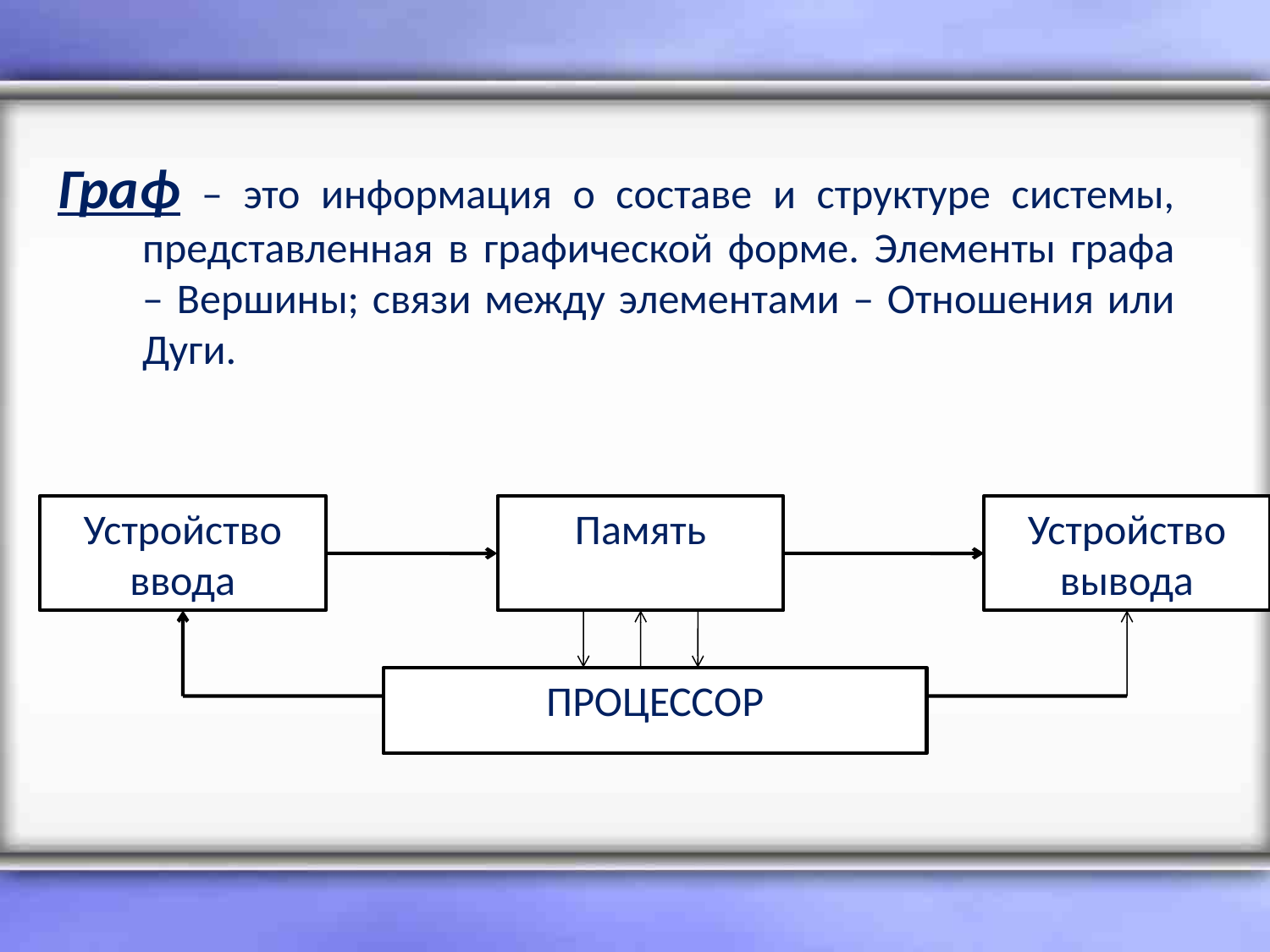

Граф – это информация о составе и структуре системы, представленная в графической форме. Элементы графа – Вершины; связи между элементами – Отношения или Дуги.
Устройство ввода
Память
Устройство вывода

ПРОЦЕССОР